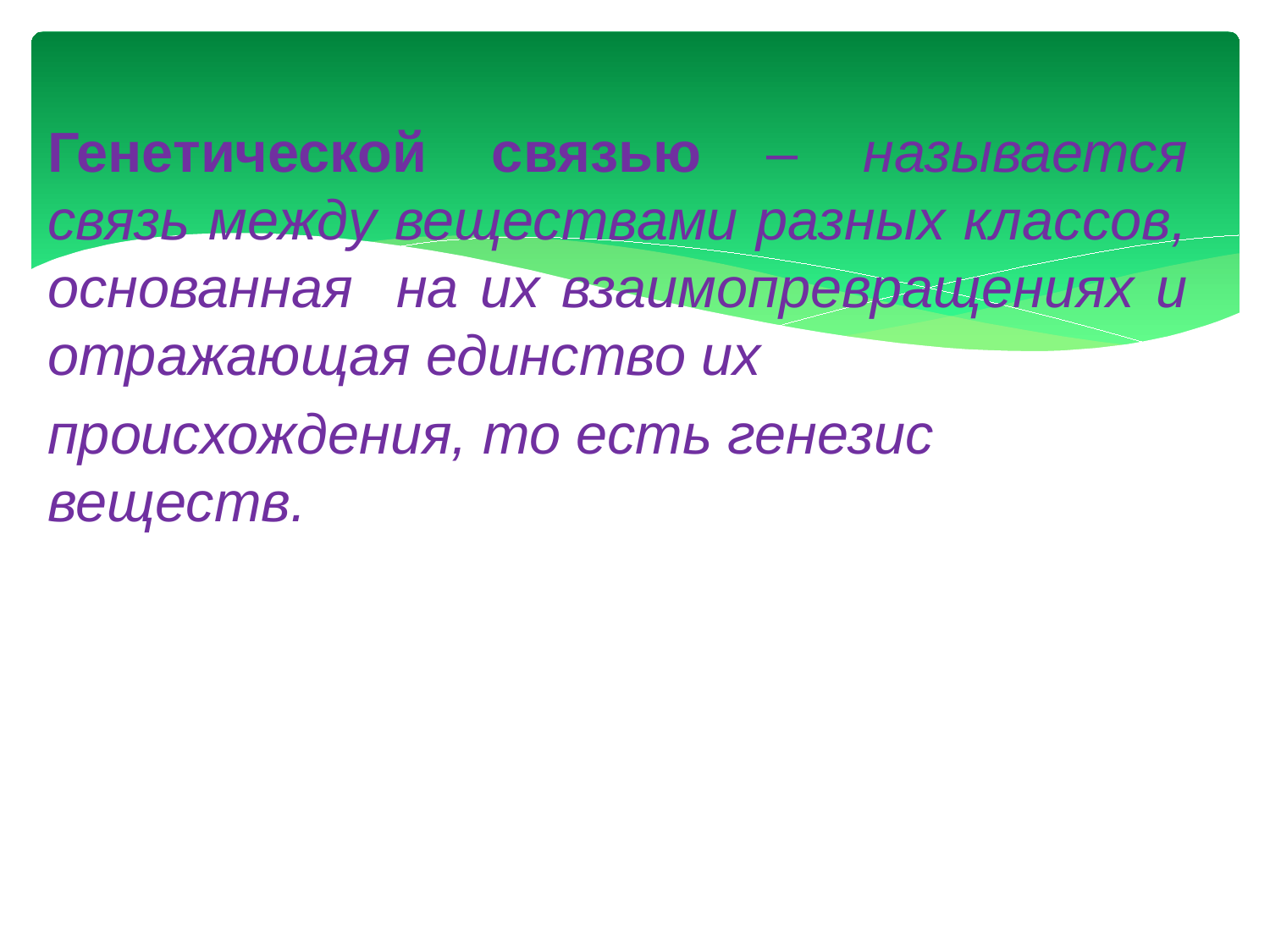

Генетической связью – называется связь между веществами разных классов, основанная  на их взаимопревращениях и отражающая единство их
происхождения, то есть генезис веществ.